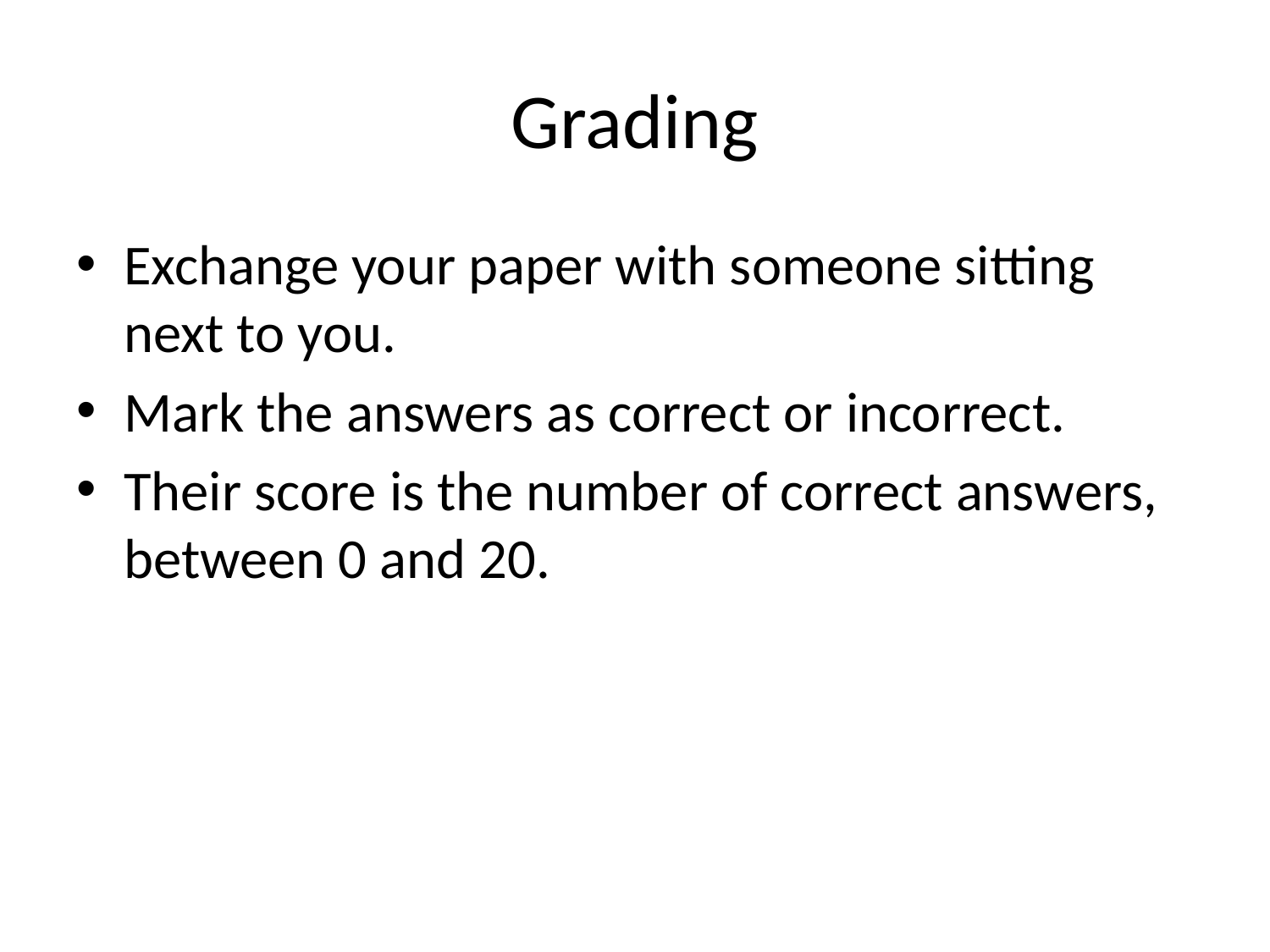

# Grading
Exchange your paper with someone sitting next to you.
Mark the answers as correct or incorrect.
Their score is the number of correct answers, between 0 and 20.